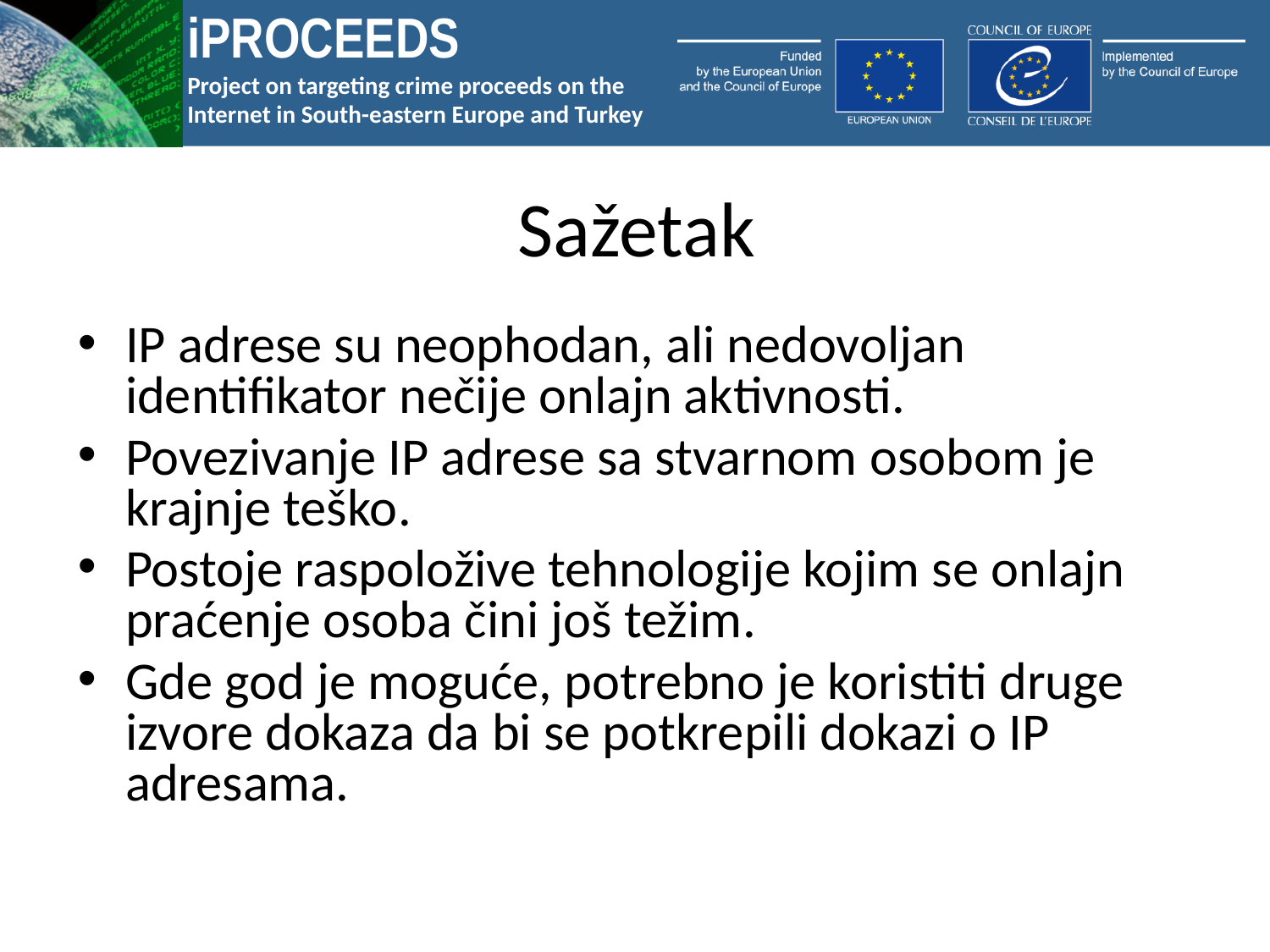

# Sažetak
IP adrese su neophodan, ali nedovoljan identifikator nečije onlajn aktivnosti.
Povezivanje IP adrese sa stvarnom osobom je krajnje teško.
Postoje raspoložive tehnologije kojim se onlajn praćenje osoba čini još težim.
Gde god je moguće, potrebno je koristiti druge izvore dokaza da bi se potkrepili dokazi o IP adresama.